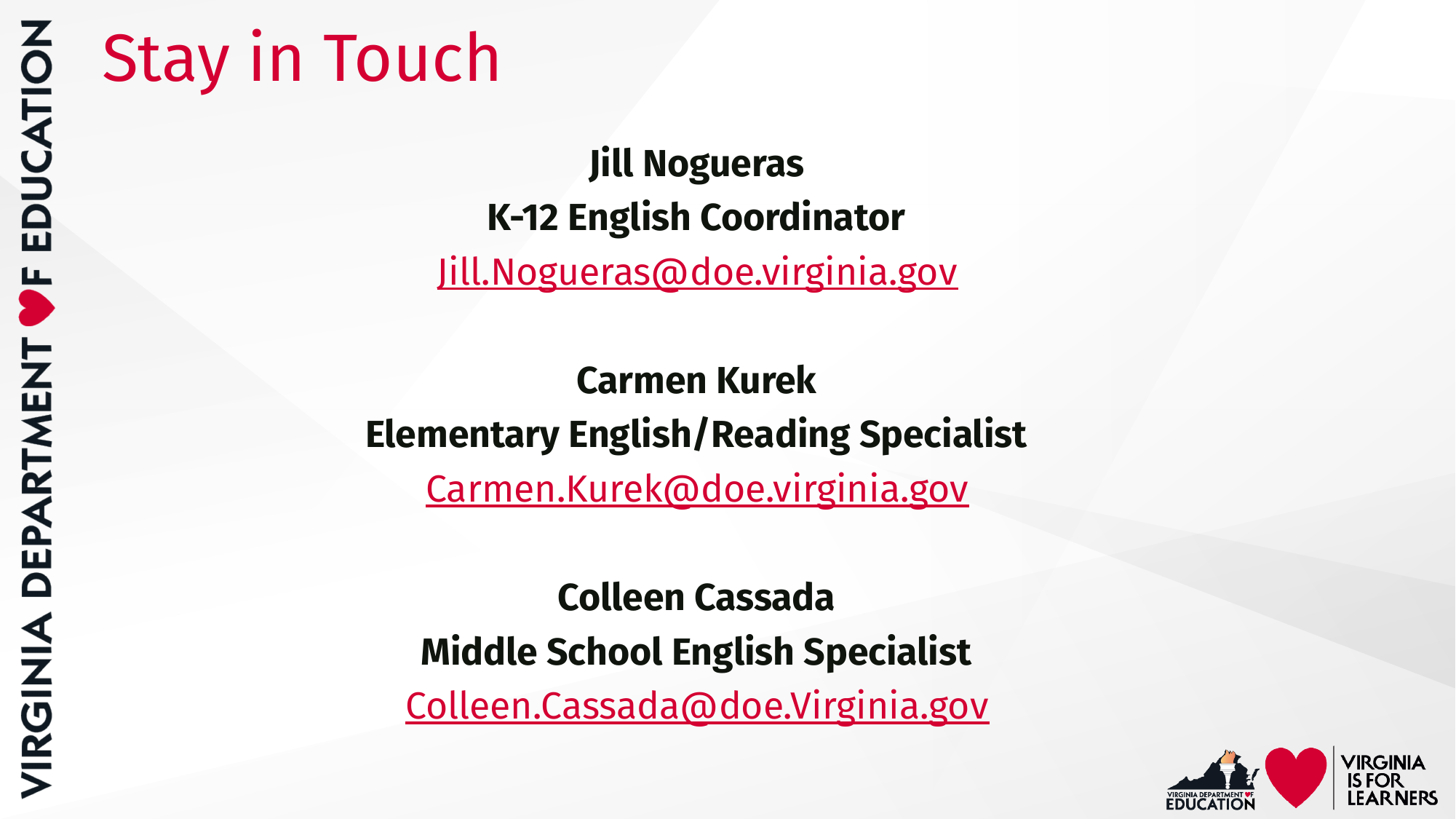

# Stay in Touch
Jill Nogueras
K-12 English Coordinator
Jill.Nogueras@doe.virginia.gov

Carmen Kurek
Elementary English/Reading Specialist
Carmen.Kurek@doe.virginia.gov

Colleen Cassada
Middle School English Specialist
Colleen.Cassada@doe.Virginia.gov